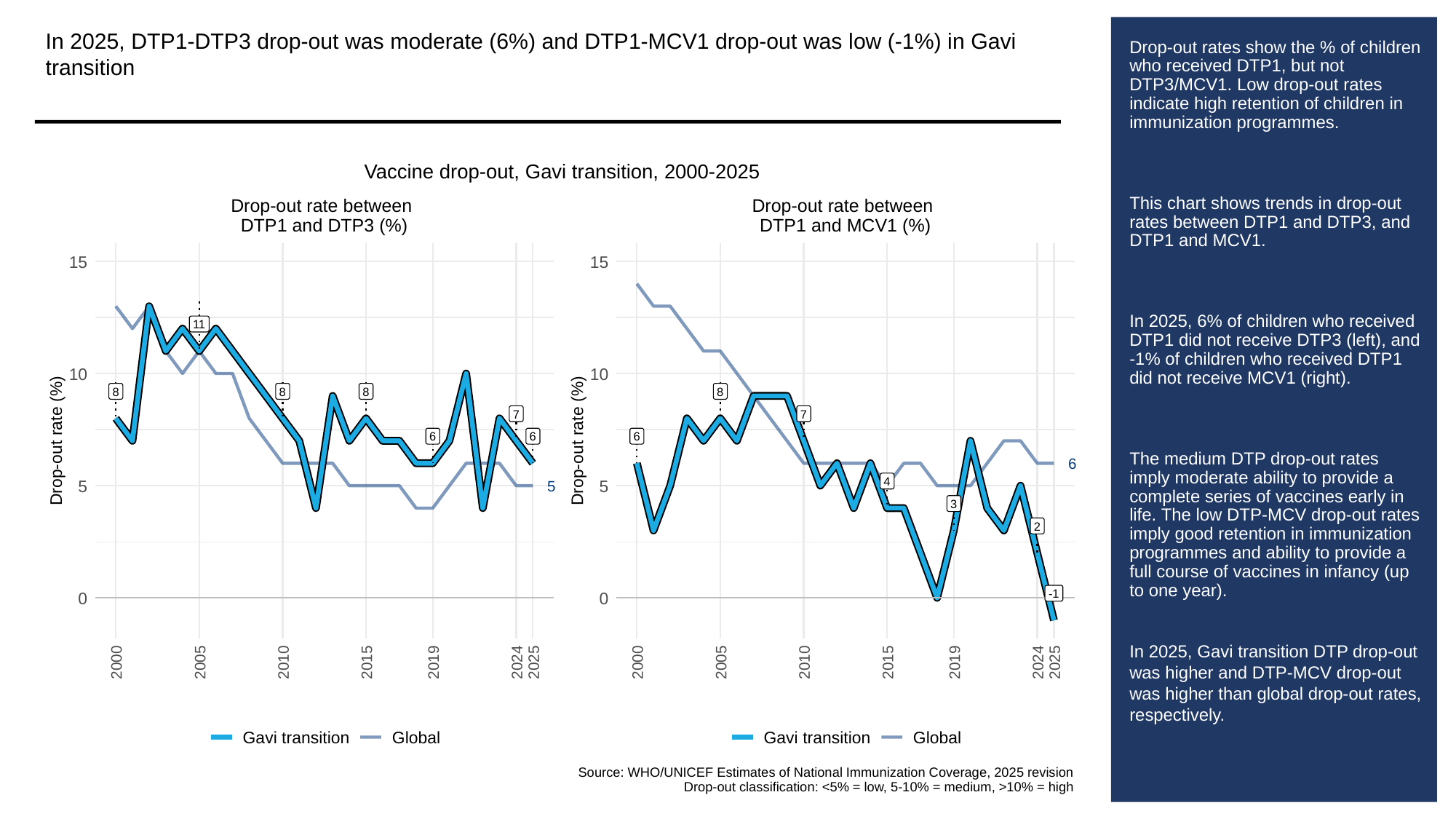

In 2025, DTP1-DTP3 drop-out was moderate (6%) and DTP1-MCV1 drop-out was low (-1%) in Gavi transition
# Drop-out rates show the % of children who received DTP1, but not DTP3/MCV1. Low drop-out rates indicate high retention of children in immunization programmes.

This chart shows trends in drop-out rates between DTP1 and DTP3, and DTP1 and MCV1.

In 2025, 6% of children who received DTP1 did not receive DTP3 (left), and -1% of children who received DTP1 did not receive MCV1 (right).

The medium DTP drop-out rates imply moderate ability to provide a complete series of vaccines early in life. The low DTP-MCV drop-out rates imply good retention in immunization programmes and ability to provide a full course of vaccines in infancy (up to one year).

In 2025, Gavi transition DTP drop-out was higher and DTP-MCV drop-out was higher than global drop-out rates, respectively.

Vaccine drop-out, Gavi transition, 2000-2025
Drop-out rate between
Drop-out rate between
DTP1 and DTP3 (%)
DTP1 and MCV1 (%)

15
15

11
10
10

8
8
8
8

7
7

6
6
6
Drop-out rate (%)
Drop-out rate (%)

6

4
5
5
5

3

2

-1
0
0

2000
2005
2010
2015
2019
2024
2025
2000
2005
2010
2015
2019
2024
2025
Gavi transition
Global
Gavi transition
Global

Source: WHO/UNICEF Estimates of National Immunization Coverage, 2025 revision
Drop-out classification: <5% = low, 5-10% = medium, >10% = high